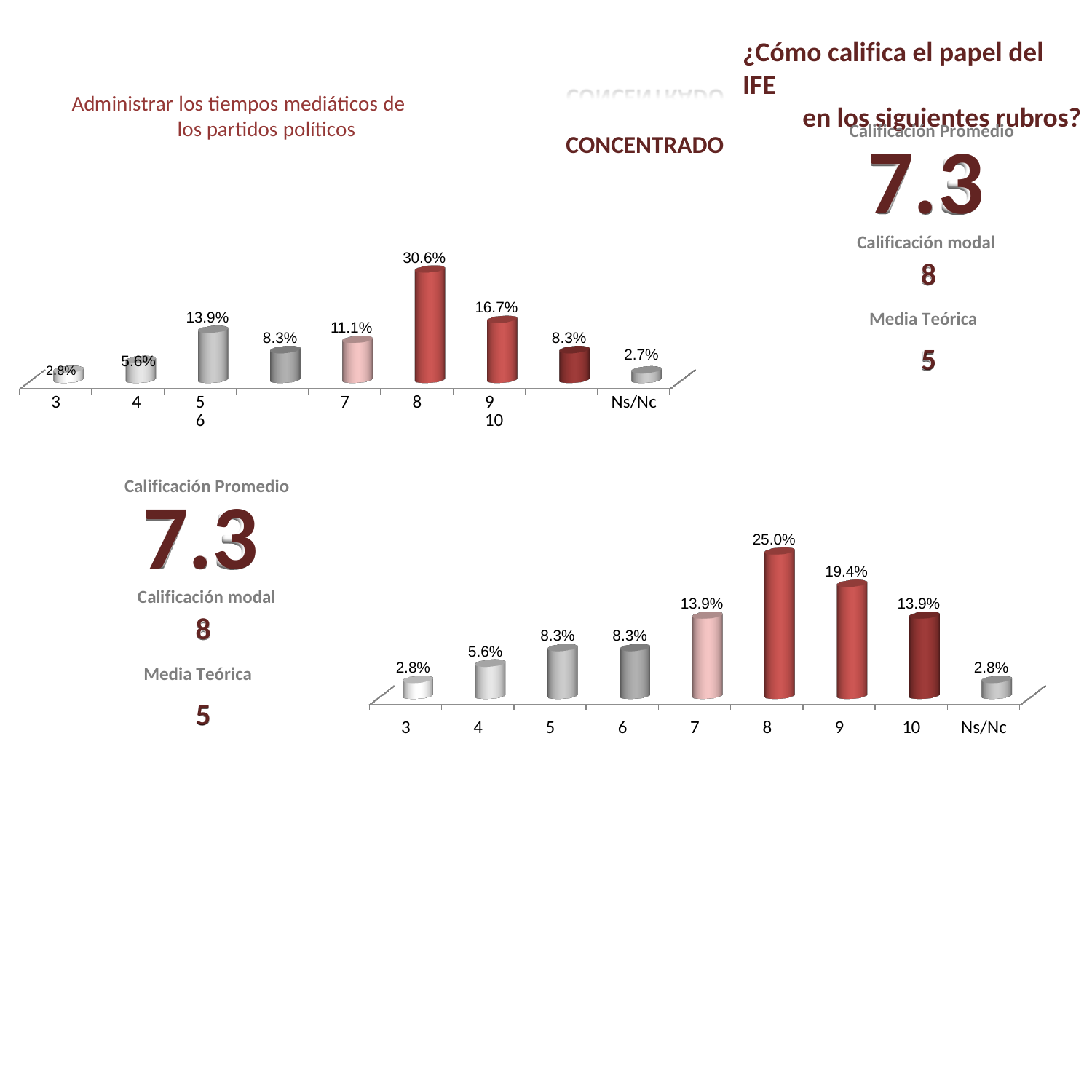

¿Cómo califica el papel del IFE
en los siguientes rubros?
CONCENTRADO

Administrar los tiempos mediáticos de los partidos políticos

Calificación Promedio
7.3
Calificación modal
8

Media Teórica

5

30.6%
16.7%
13.9%
11.1%
8.3%
8.3%

| 2.8% 5.6% |  |  |  |  | 2.7% |
| --- | --- | --- | --- | --- | --- |
| 3 4 | 5 6 | 7 | 8 | 9 10 | Ns/Nc |

Calificación Promedio
7.3
Calificación modal
25.0%

19.4%
13.9%
13.9%

8

Media Teórica

5
8.3%
8.3%
5.6%
2.8%
2.8%

3
4
5
6
7
8
9
10
Ns/Nc